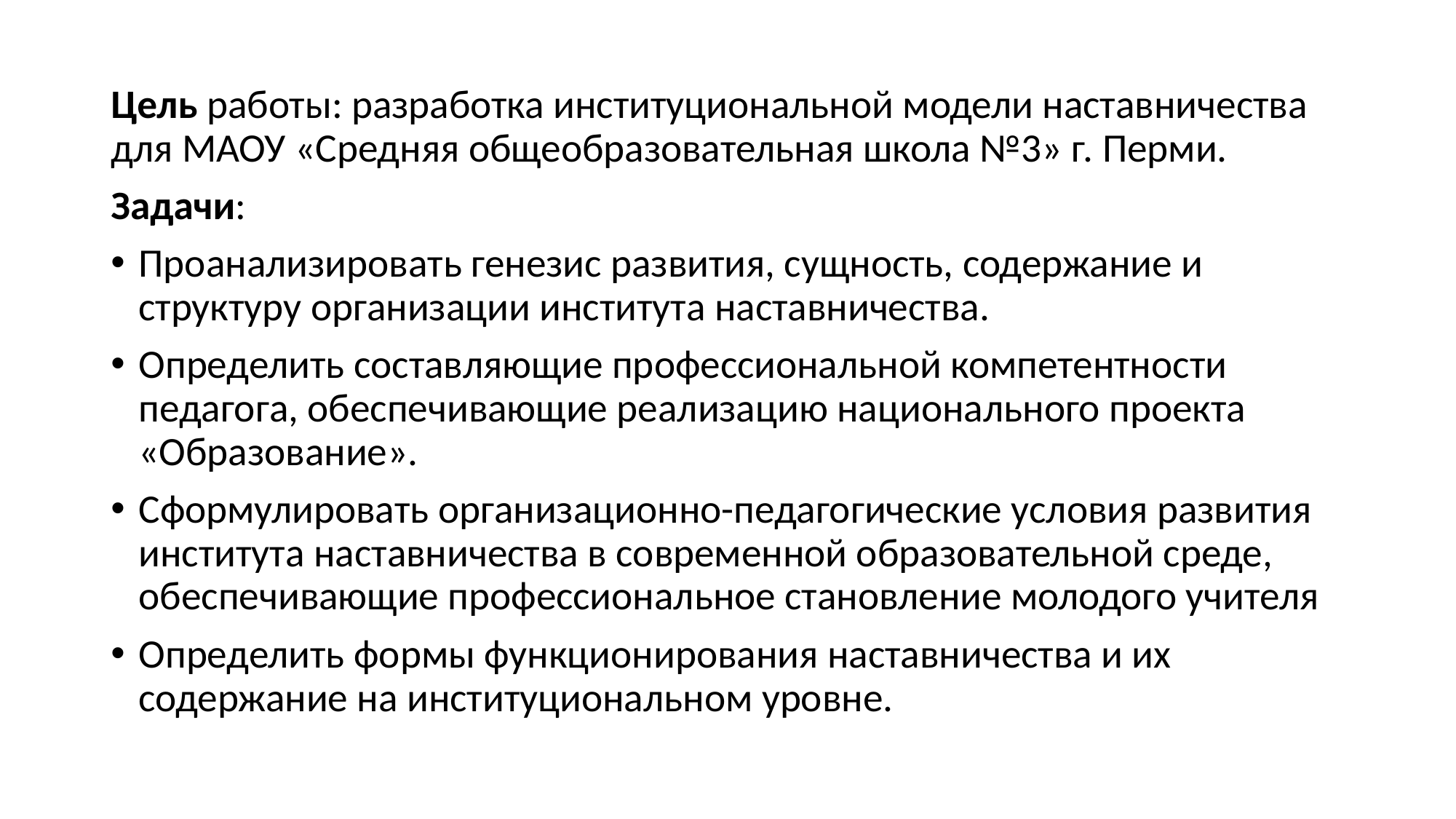

Цель работы: разработка институциональной модели наставничества для МАОУ «Средняя общеобразовательная школа №3» г. Перми.
Задачи:
Проанализировать генезис развития, сущность, содержание и структуру организации института наставничества.
Определить составляющие профессиональной компетентности педагога, обеспечивающие реализацию национального проекта «Образование».
Сформулировать организационно-педагогические условия развития института наставничества в современной образовательной среде, обеспечивающие профессиональное становление молодого учителя
Определить формы функционирования наставничества и их содержание на институциональном уровне.